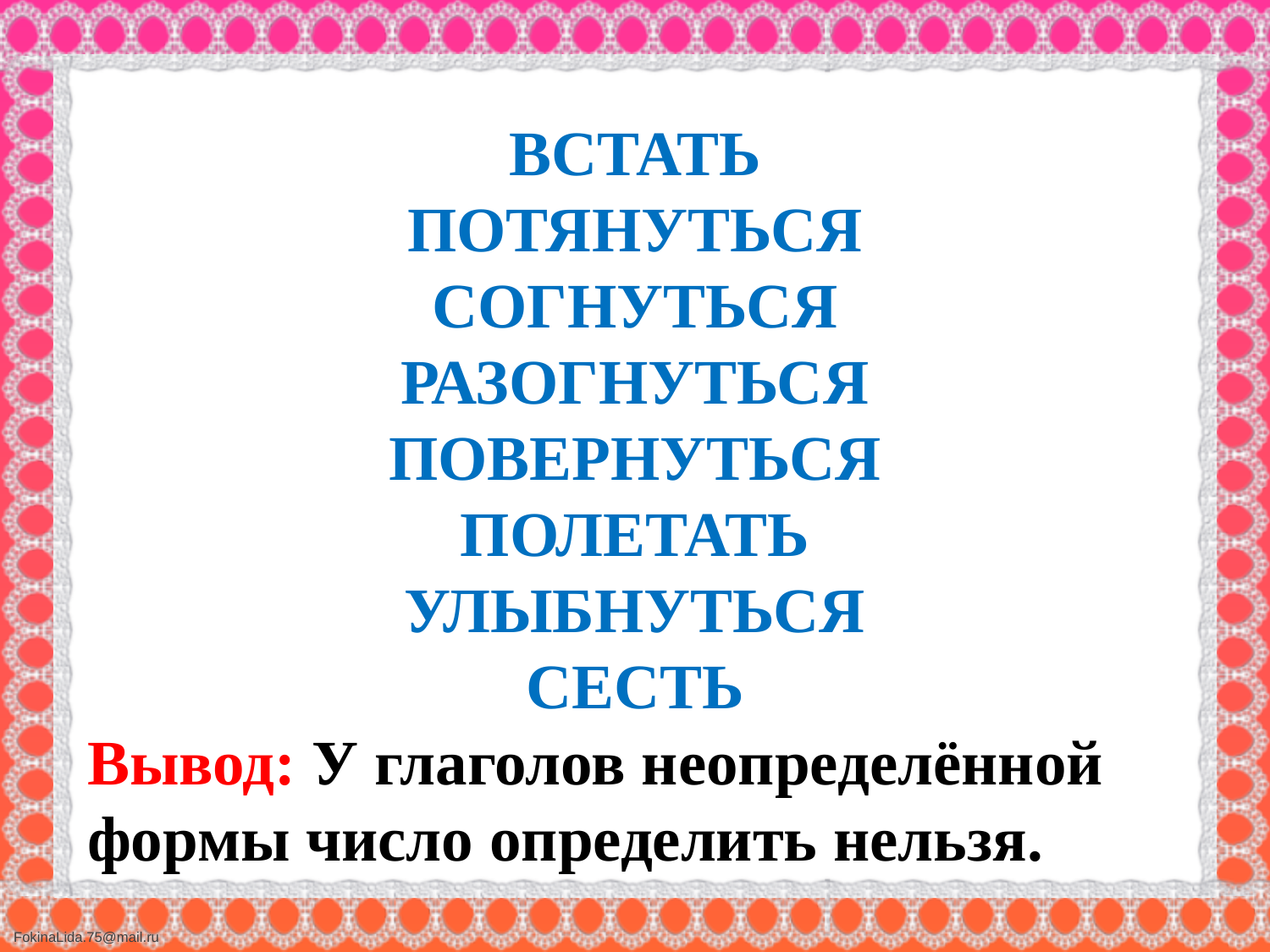

ВСТАТЬ
ПОТЯНУТЬСЯ
СОГНУТЬСЯ
РАЗОГНУТЬСЯ
ПОВЕРНУТЬСЯ
ПОЛЕТАТЬ
УЛЫБНУТЬСЯ
СЕСТЬ
Вывод: У глаголов неопределённой формы число определить нельзя.